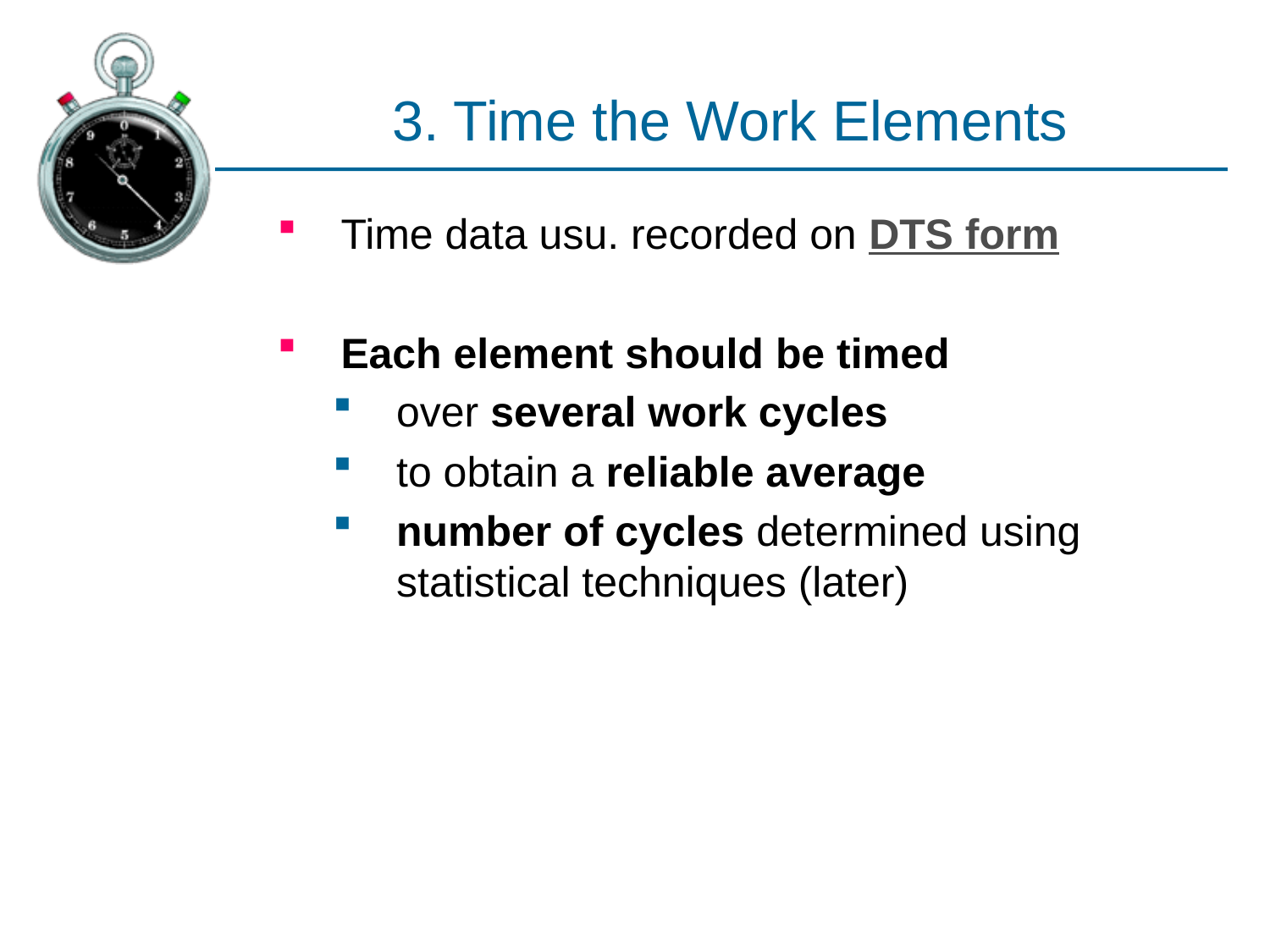

# 3. Time the Work Elements
Time data usu. recorded on DTS form

Each element should be timed
over several work cycles
to obtain a reliable average
number of cycles determined using statistical techniques (later)